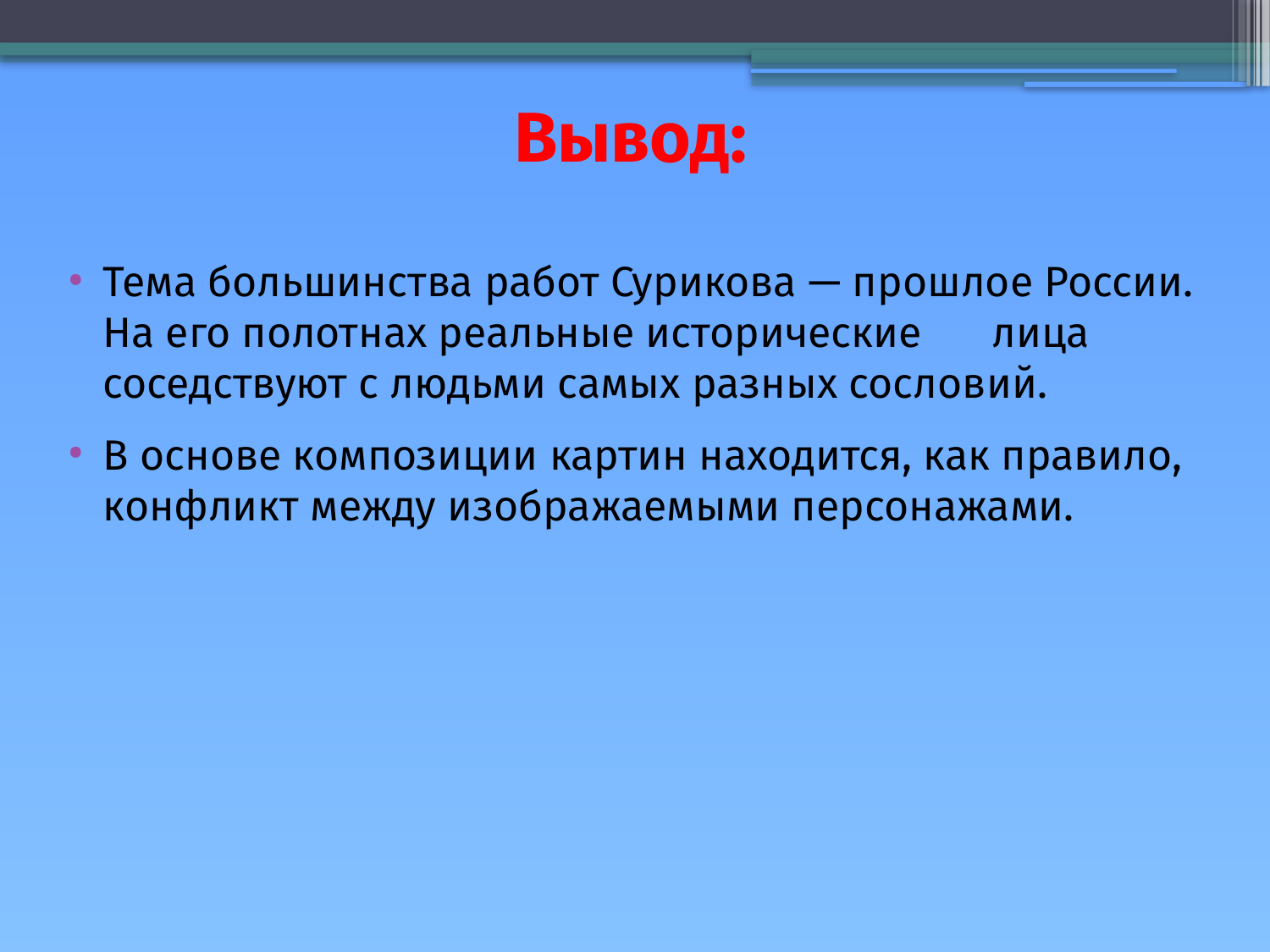

# Вывод:
Тема большинства работ Сурикова — прошлое России. На его полотнах реальные исторические 	лица соседствуют с людьми самых разных сословий.
В основе композиции картин находится, как правило, конфликт между изображаемыми персонажами.